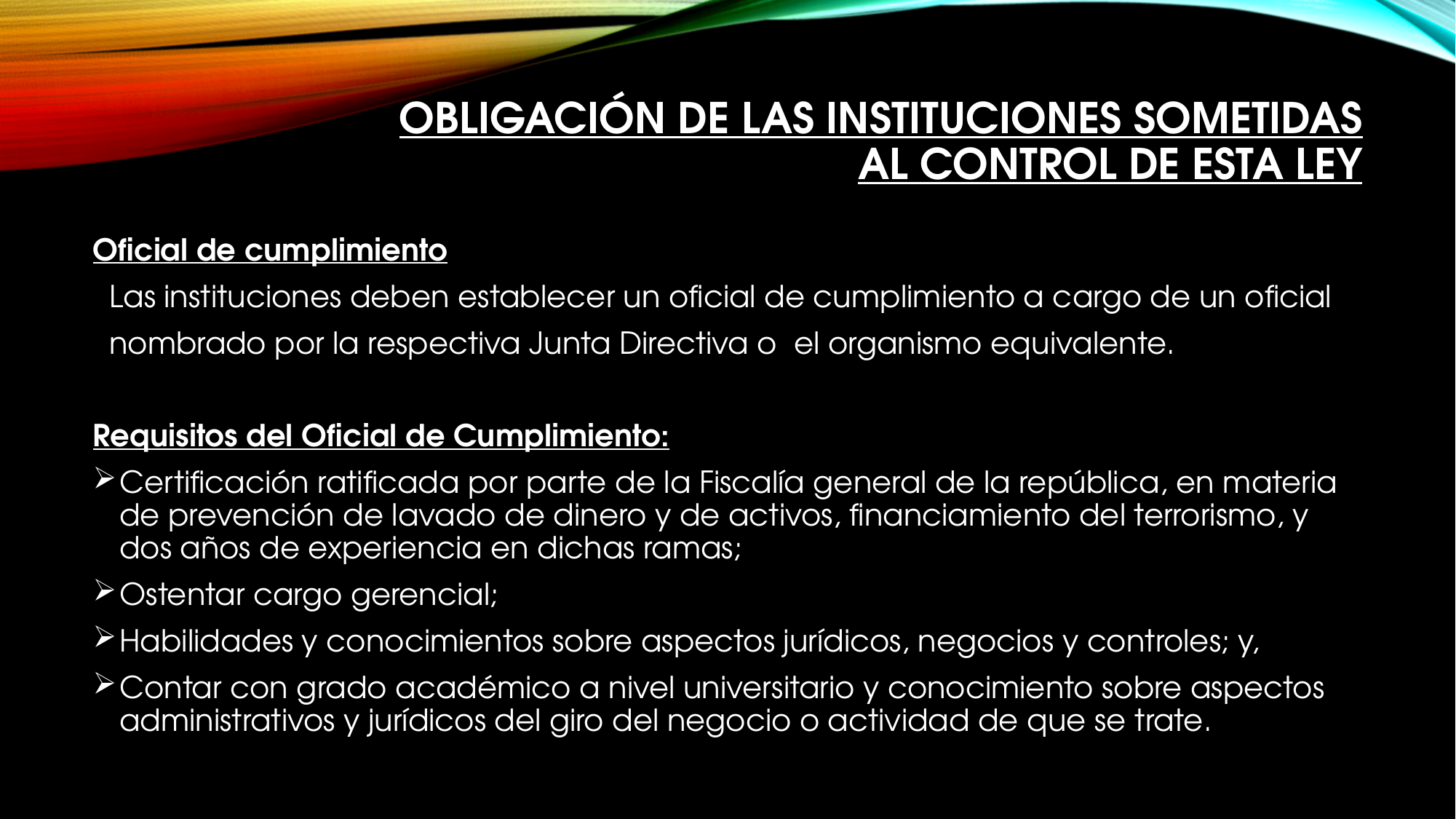

# Obligación de las Instituciones sometidas al control de esta ley
Oficial de cumplimiento
  Las instituciones deben establecer un oficial de cumplimiento a cargo de un oficial
  nombrado por la respectiva Junta Directiva o  el organismo equivalente.

Requisitos del Oficial de Cumplimiento:
Certificación ratificada por parte de la Fiscalía general de la república, en materia de prevención de lavado de dinero y de activos, financiamiento del terrorismo, y dos años de experiencia en dichas ramas;
Ostentar cargo gerencial;
Habilidades y conocimientos sobre aspectos jurídicos, negocios y controles; y,
Contar con grado académico a nivel universitario y conocimiento sobre aspectos administrativos y jurídicos del giro del negocio o actividad de que se trate.